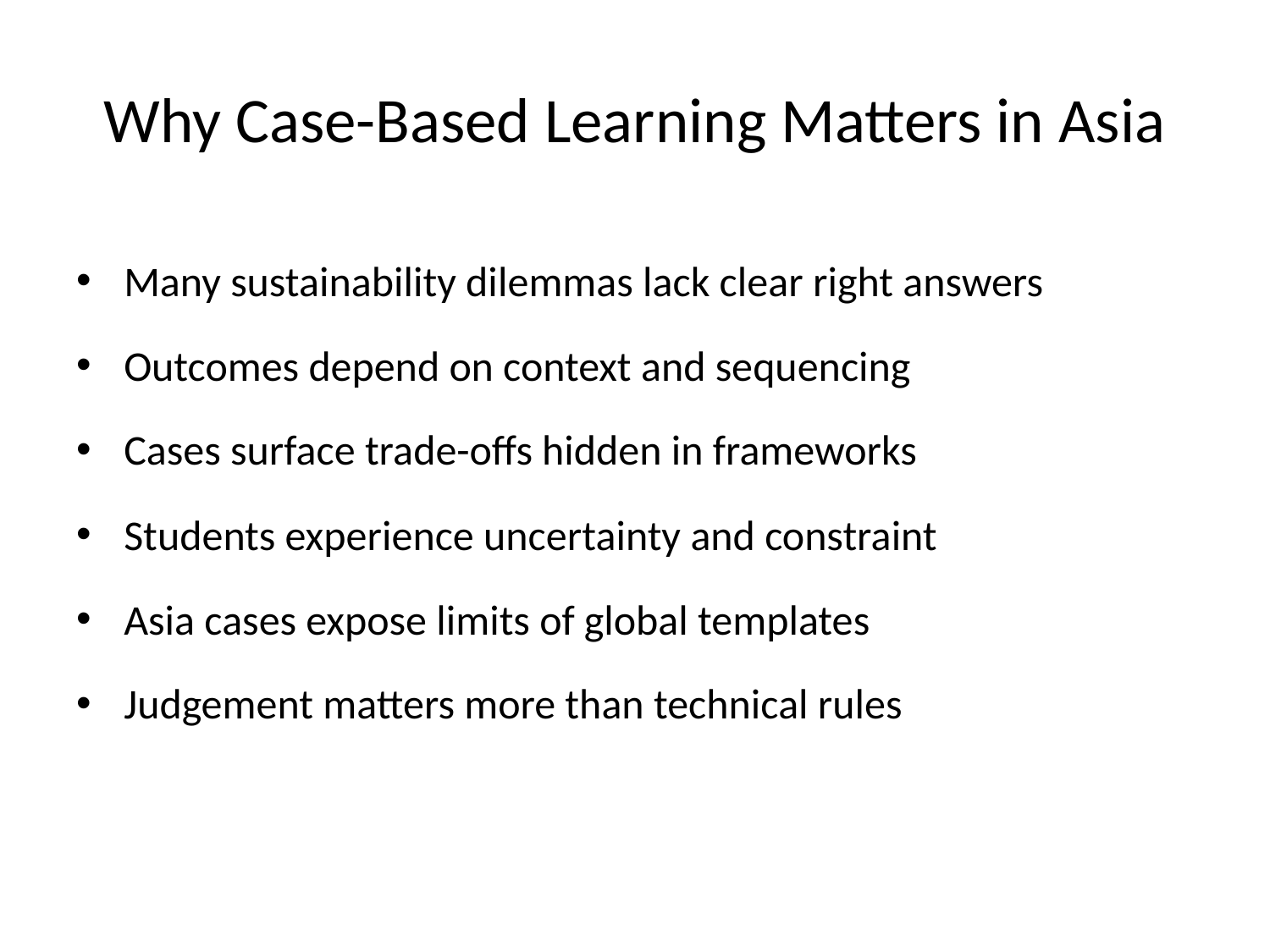

# Why Case-Based Learning Matters in Asia
Many sustainability dilemmas lack clear right answers
Outcomes depend on context and sequencing
Cases surface trade-offs hidden in frameworks
Students experience uncertainty and constraint
Asia cases expose limits of global templates
Judgement matters more than technical rules